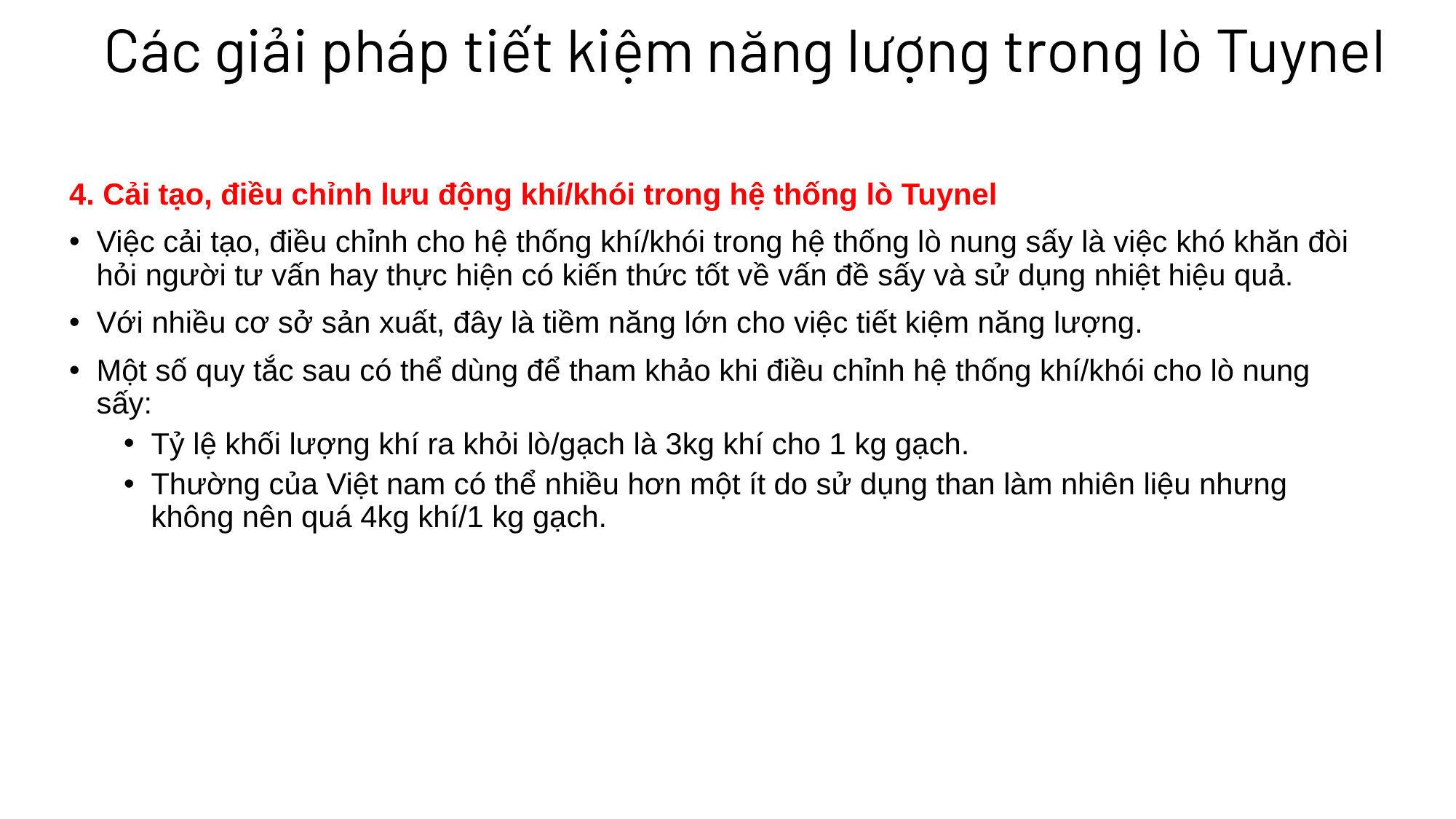

# Các giải pháp tiết kiệm năng lượng trong lò Tuynel
4. Cải tạo, điều chỉnh lưu động khí/khói trong hệ thống lò Tuynel
Việc cải tạo, điều chỉnh cho hệ thống khí/khói trong hệ thống lò nung sấy là việc khó khăn đòi hỏi người tư vấn hay thực hiện có kiến thức tốt về vấn đề sấy và sử dụng nhiệt hiệu quả.
Với nhiều cơ sở sản xuất, đây là tiềm năng lớn cho việc tiết kiệm năng lượng.
Một số quy tắc sau có thể dùng để tham khảo khi điều chỉnh hệ thống khí/khói cho lò nung sấy:
Tỷ lệ khối lượng khí ra khỏi lò/gạch là 3kg khí cho 1 kg gạch.
Thường của Việt nam có thể nhiều hơn một ít do sử dụng than làm nhiên liệu nhưng không nên quá 4kg khí/1 kg gạch.